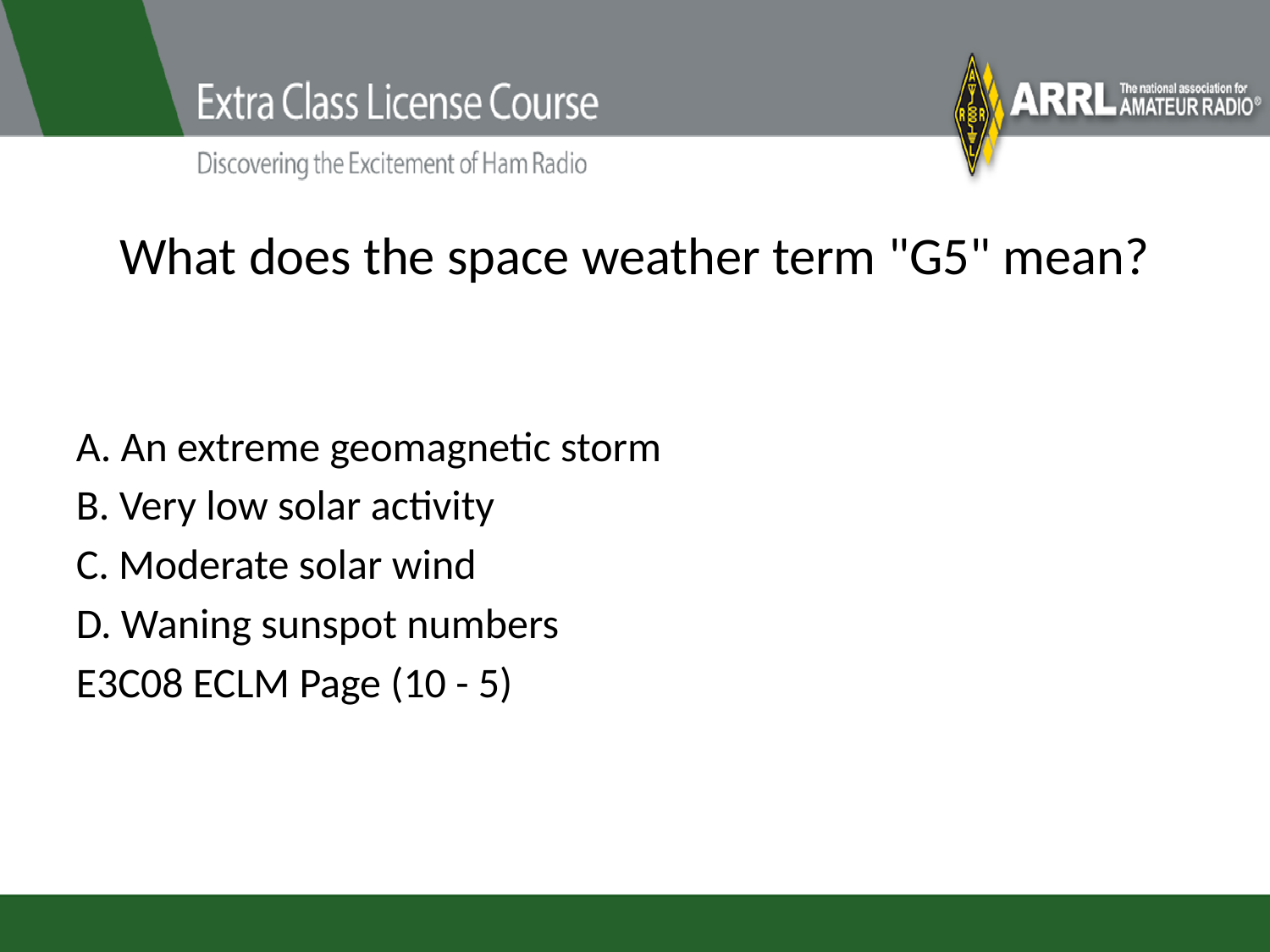

# What does the space weather term "G5" mean?
A. An extreme geomagnetic storm
B. Very low solar activity
C. Moderate solar wind
D. Waning sunspot numbers
E3C08 ECLM Page (10 - 5)